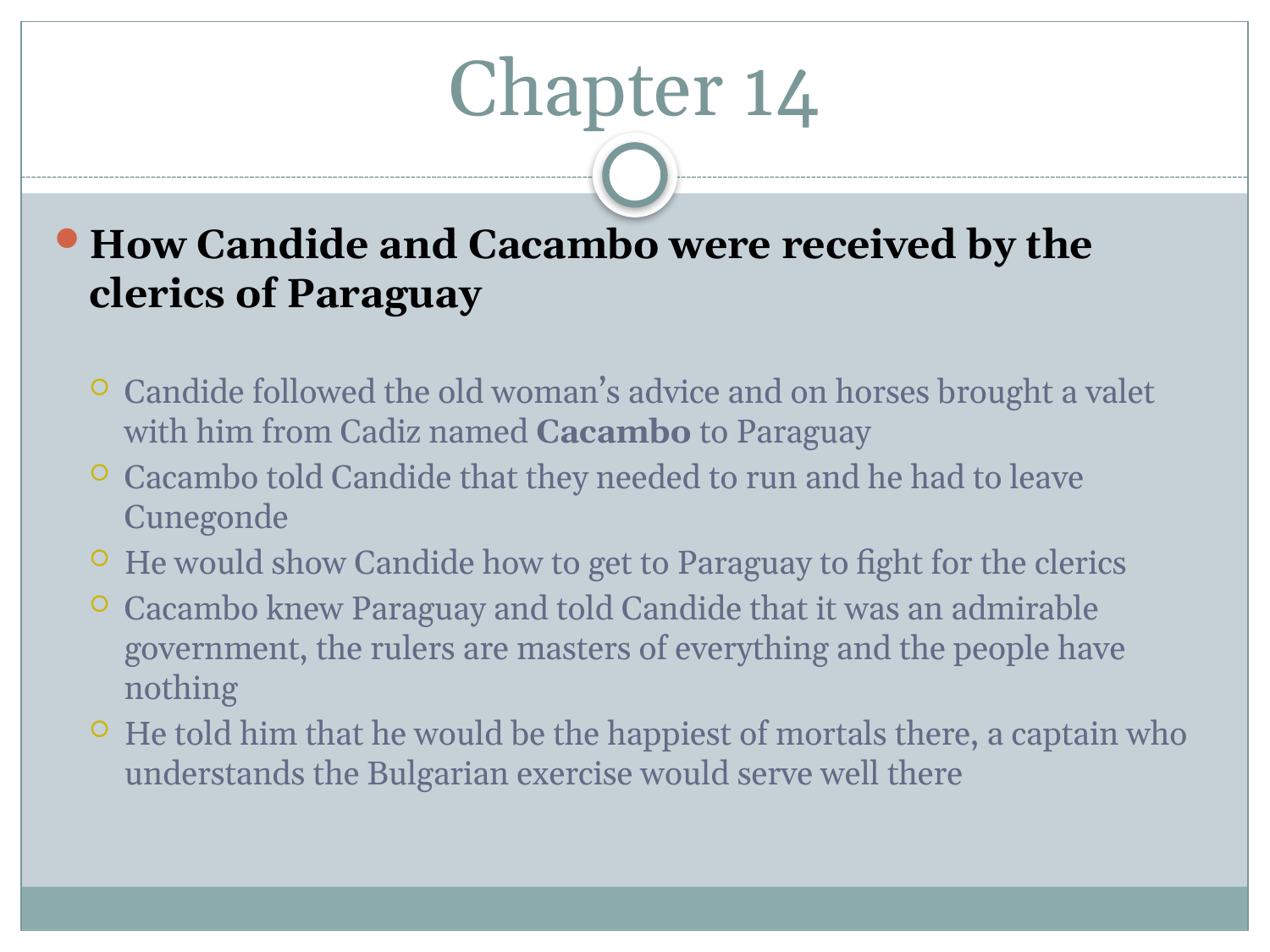

# Chapter 14
How Candide and Cacambo were received by the clerics of Paraguay
Candide followed the old woman’s advice and on horses brought a valet with him from Cadiz named Cacambo to Paraguay
Cacambo told Candide that they needed to run and he had to leave Cunegonde
He would show Candide how to get to Paraguay to fight for the clerics
Cacambo knew Paraguay and told Candide that it was an admirable government, the rulers are masters of everything and the people have nothing
He told him that he would be the happiest of mortals there, a captain who understands the Bulgarian exercise would serve well there